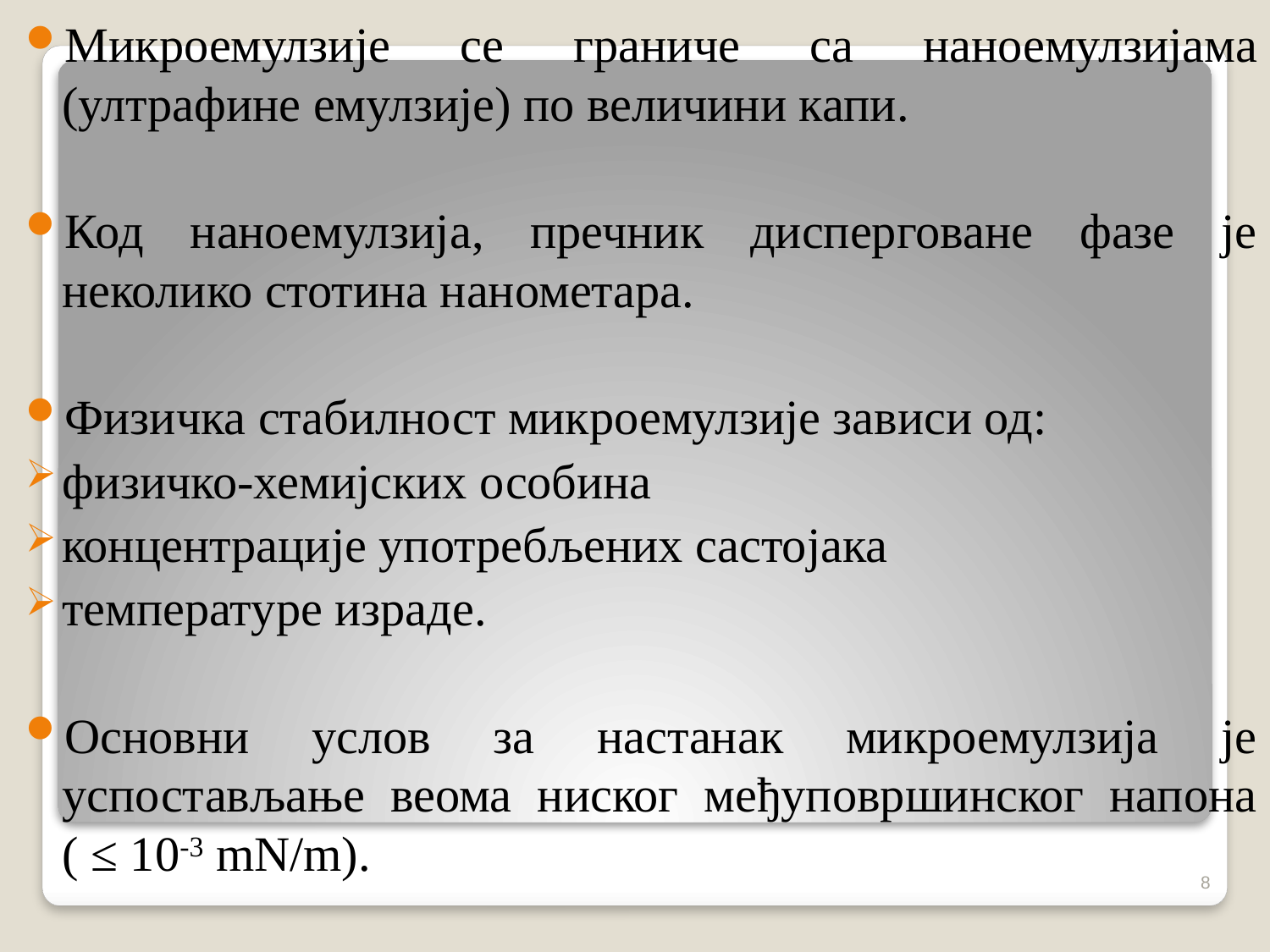

Микроемулзије се граниче са наноемулзијама (ултрафине емулзије) по величини капи.

Код наноемулзија, пречник дисперговане фазе је неколико стотина нанометара.

Физичка стабилност микроемулзије зависи од:
физичко-хемијских особина
концентрације употребљених састојака
температуре израде.

Основни услов за настанак микроемулзија је успостављање веома ниског међуповршинског напона ( ≤ 10-3 mN/m).

8